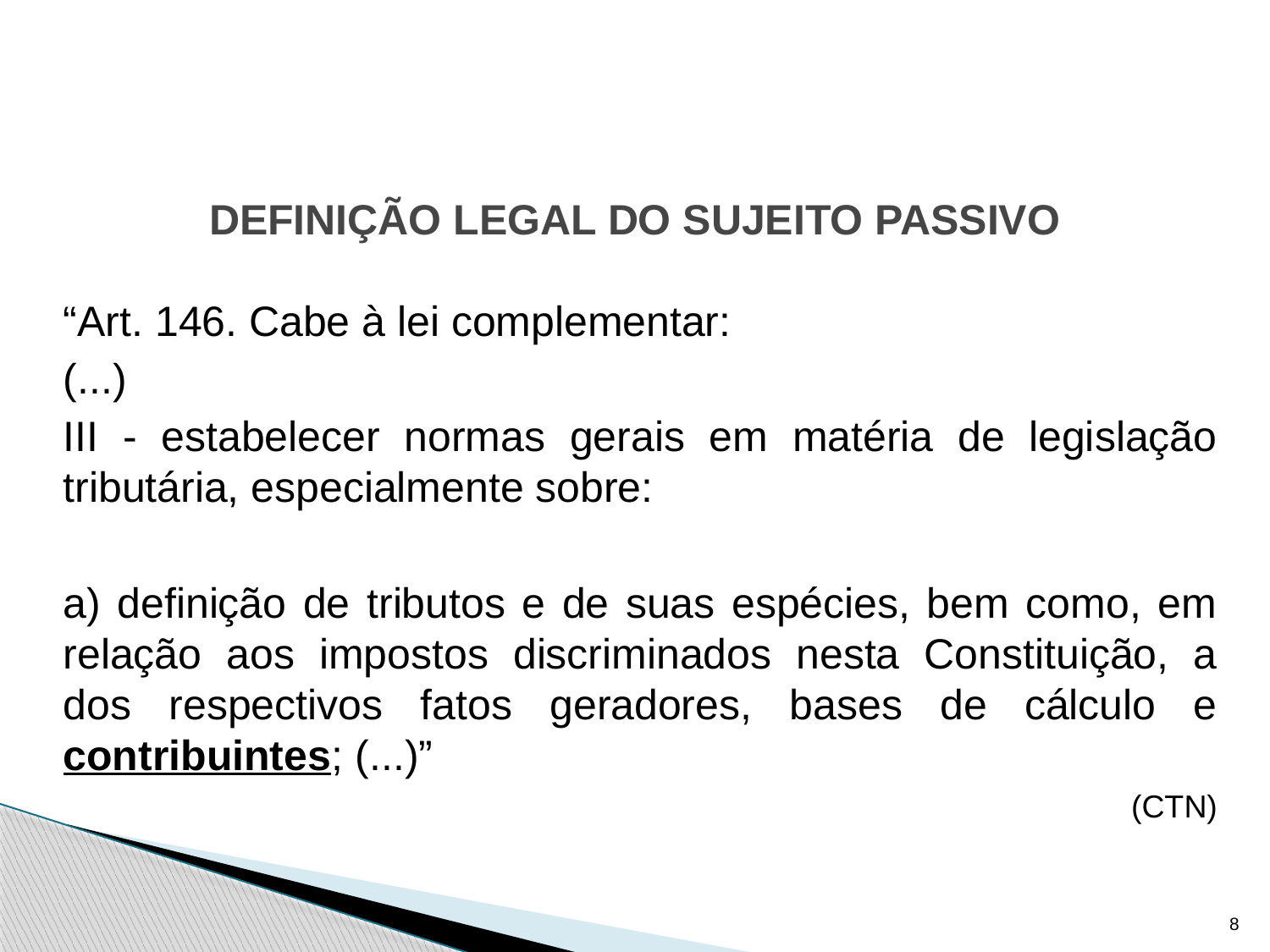

# DEFINIÇÃO LEGAL DO SUJEITO PASSIVO
	“Art. 146. Cabe à lei complementar:
	(...)
	III - estabelecer normas gerais em matéria de legislação tributária, especialmente sobre:

	a) definição de tributos e de suas espécies, bem como, em relação aos impostos discriminados nesta Constituição, a dos respectivos fatos geradores, bases de cálculo e contribuintes; (...)”
(CTN)

8